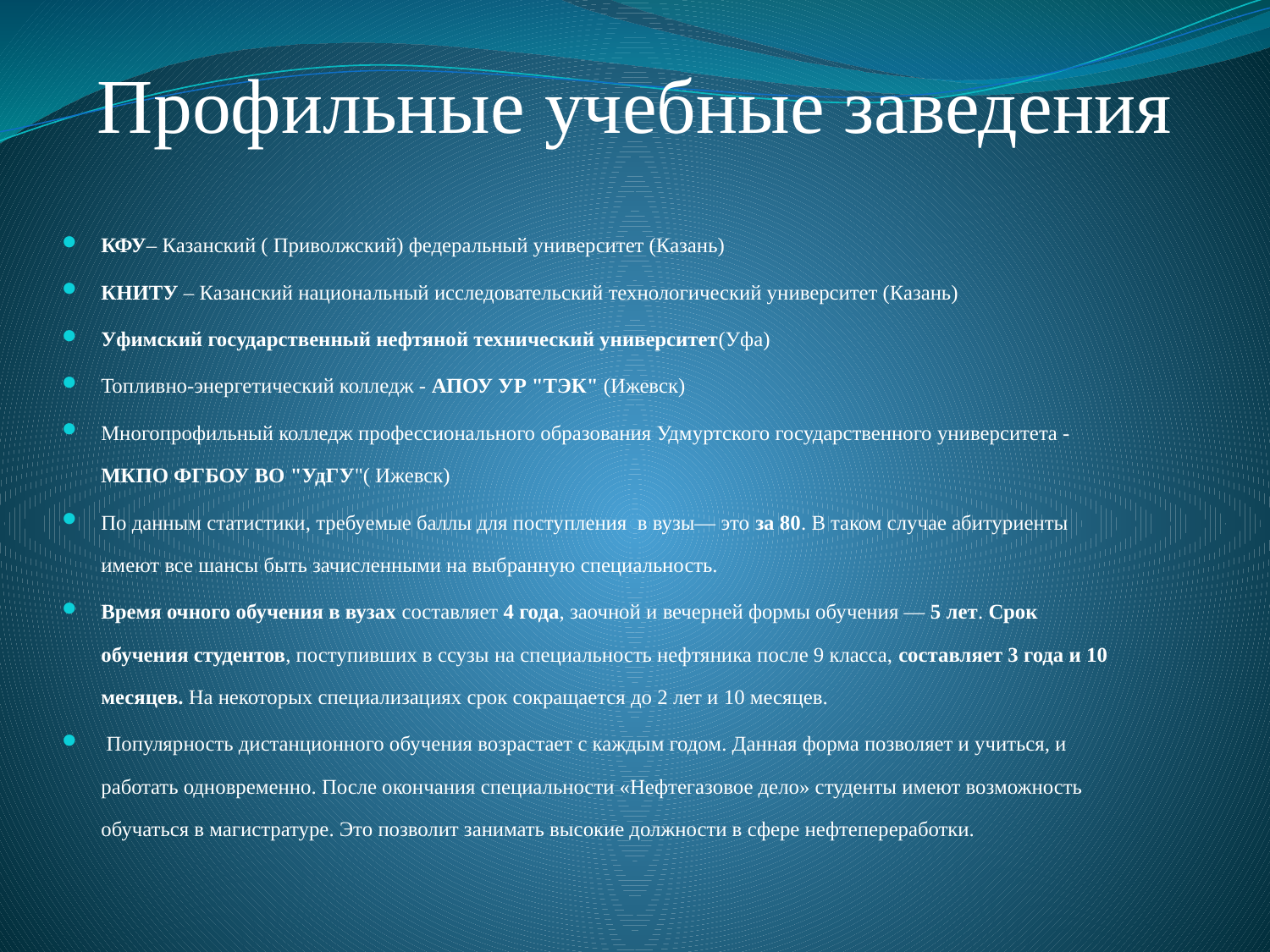

# Профильные учебные заведения
КФУ– Казанский ( Приволжский) федеральный университет (Казань)
КНИТУ – Казанский национальный исследовательский технологический университет (Казань)
Уфимский государственный нефтяной технический университет(Уфа)
Топливно-энергетический колледж - АПОУ УР "ТЭК" (Ижевск)
Многопрофильный колледж профессионального образования Удмуртского государственного университета - МКПО ФГБОУ ВО "УдГУ"( Ижевск)
По данным статистики, требуемые баллы для поступления  в вузы— это за 80. В таком случае абитуриенты имеют все шансы быть зачисленными на выбранную специальность.
Время очного обучения в вузах составляет 4 года, заочной и вечерней формы обучения — 5 лет. Срок обучения студентов, поступивших в ссузы на специальность нефтяника после 9 класса, составляет 3 года и 10 месяцев. На некоторых специализациях срок сокращается до 2 лет и 10 месяцев.
 Популярность дистанционного обучения возрастает с каждым годом. Данная форма позволяет и учиться, и работать одновременно. После окончания специальности «Нефтегазовое дело» студенты имеют возможность обучаться в магистратуре. Это позволит занимать высокие должности в сфере нефтепереработки.